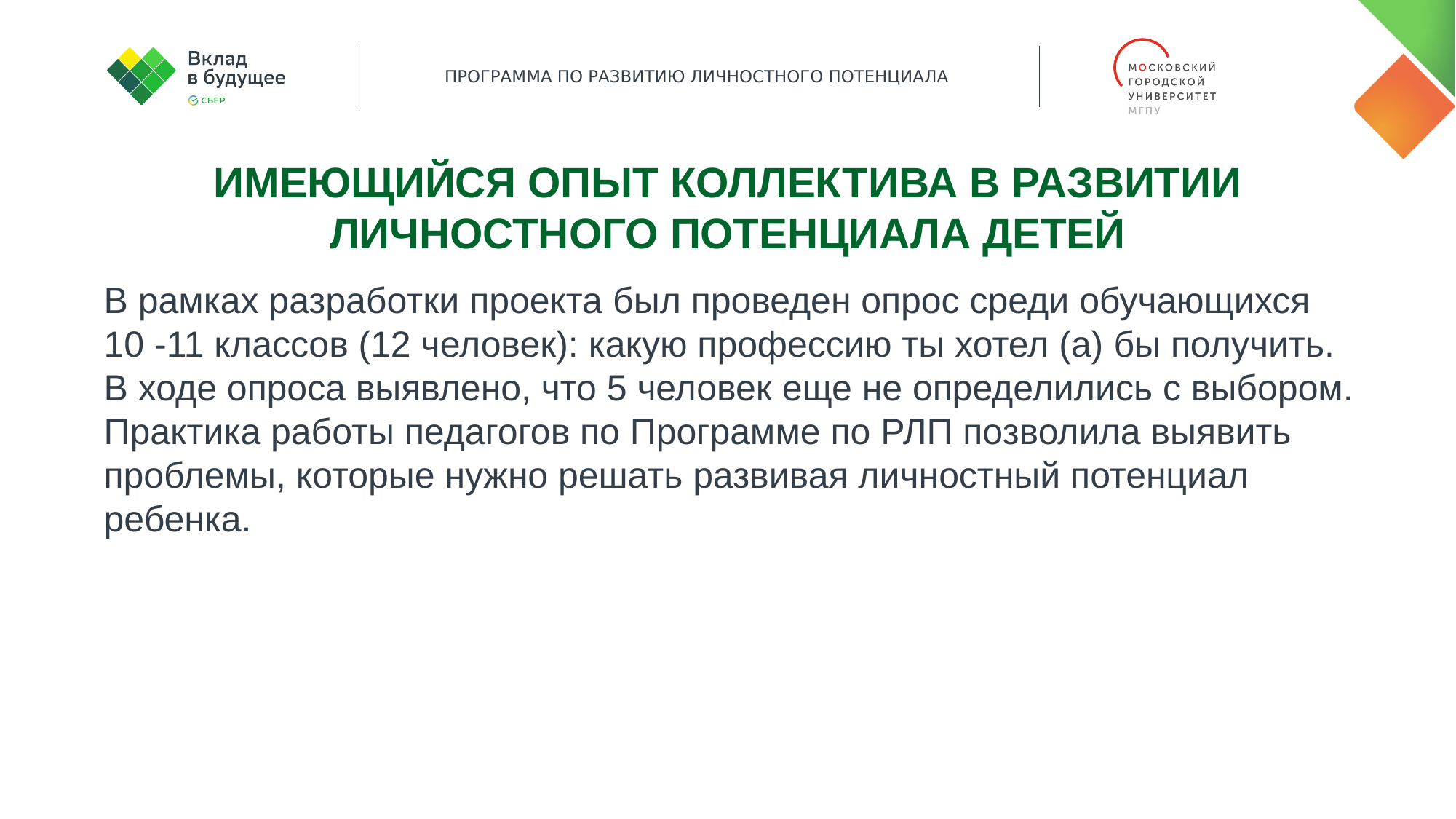

Имеющийся опыт коллектива в развитии личностного потенциала детей
В рамках разработки проекта был проведен опрос среди обучающихся 10 -11 классов (12 человек): какую профессию ты хотел (а) бы получить.
В ходе опроса выявлено, что 5 человек еще не определились с выбором. Практика работы педагогов по Программе по РЛП позволила выявить проблемы, которые нужно решать развивая личностный потенциал ребенка.